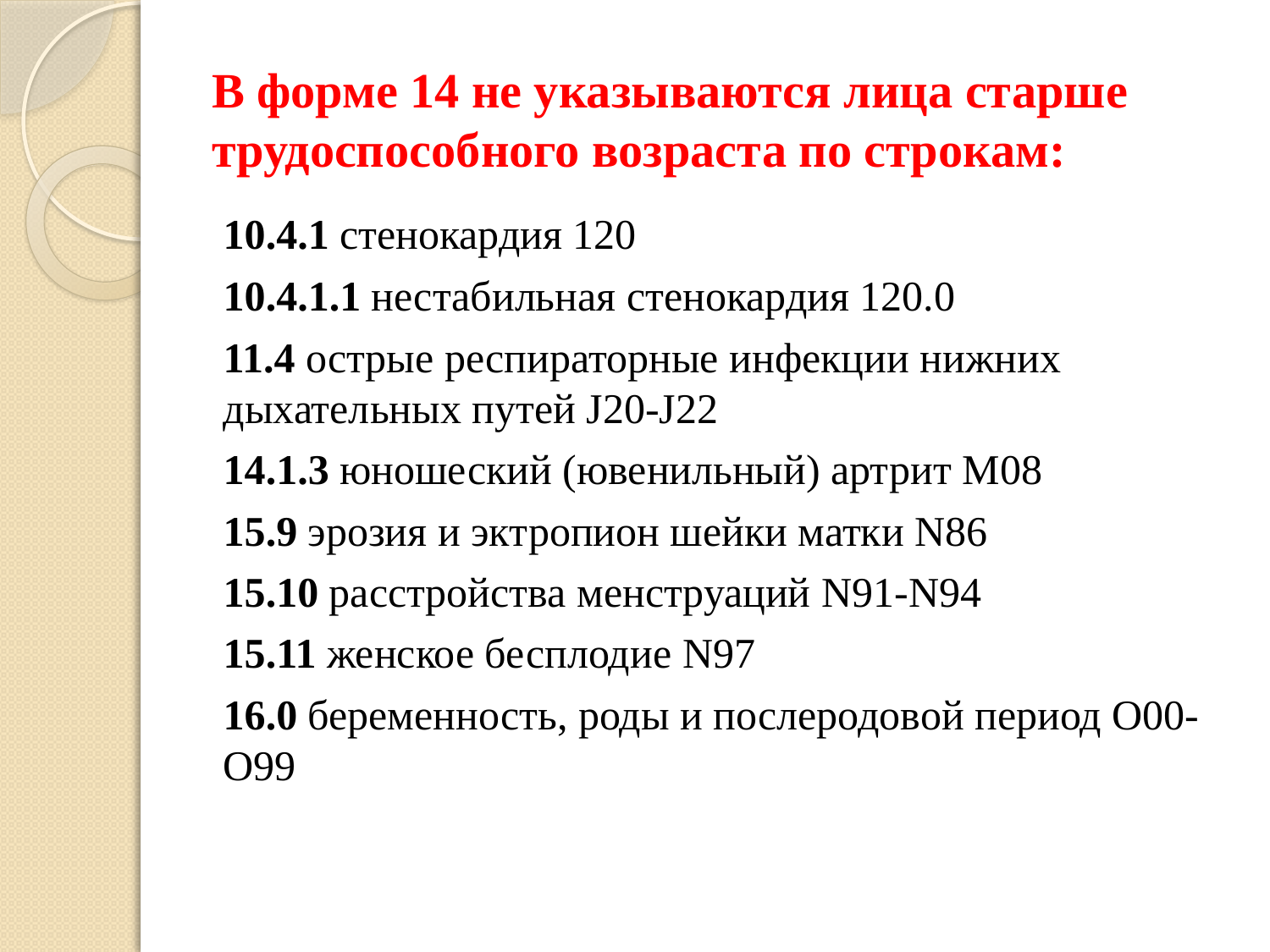

# В форме 14 не указываются лица старше трудоспособного возраста по строкам:
10.4.1 стенокардия 120
10.4.1.1 нестабильная стенокардия 120.0
11.4 острые респираторные инфекции нижних дыхательных путей J20-J22
14.1.3 юношеский (ювенильный) артрит М08
15.9 эрозия и эктропион шейки матки N86
15.10 расстройства менструаций N91-N94
15.11 женское бесплодие N97
16.0 беременность, роды и послеродовой период О00-О99